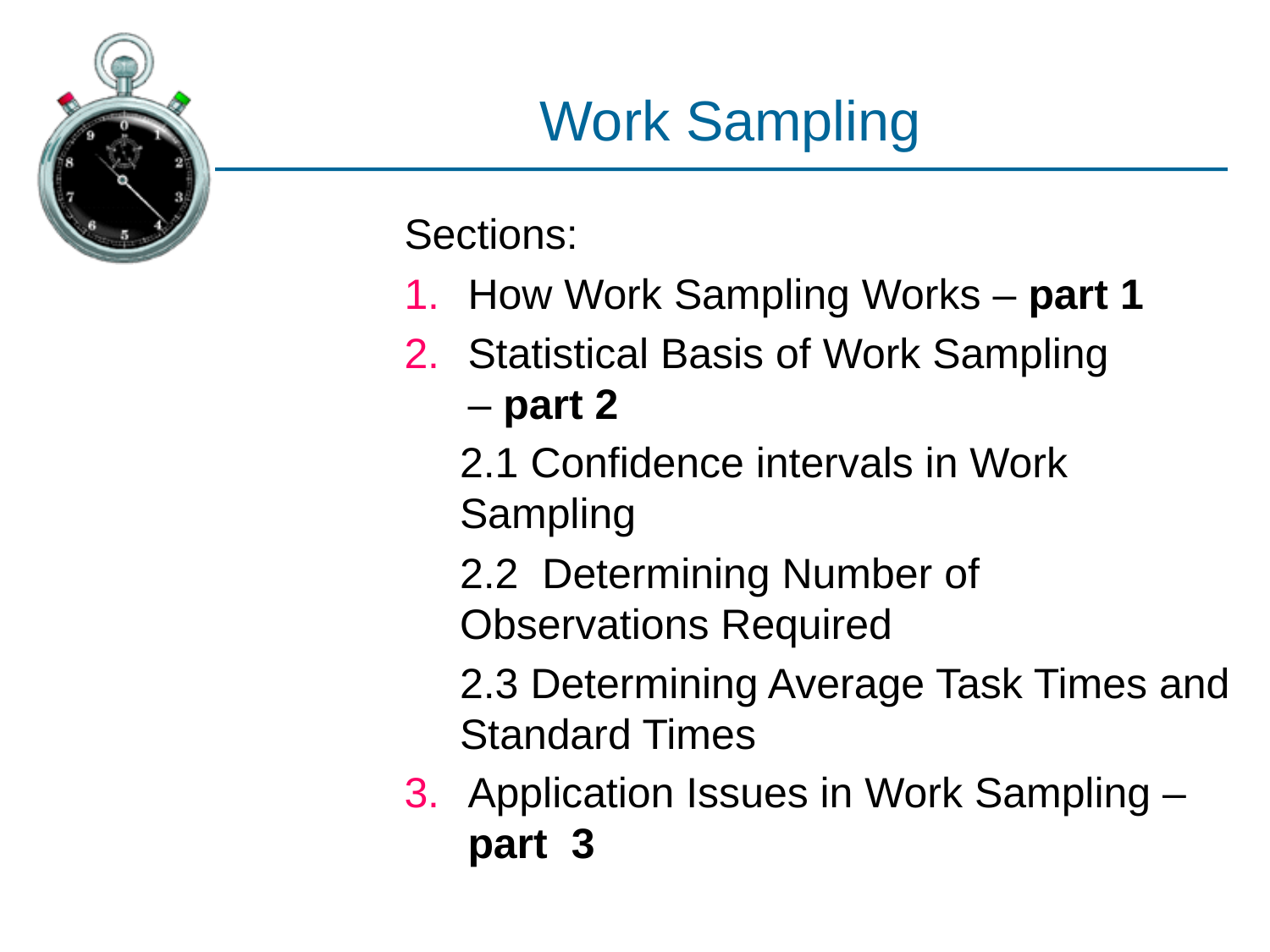

# Work Sampling
Sections:
How Work Sampling Works – part 1
Statistical Basis of Work Sampling
– part 2
2.1 Confidence intervals in Work Sampling
2.2  Determining Number of Observations Required
2.3 Determining Average Task Times and Standard Times
Application Issues in Work Sampling – part  3